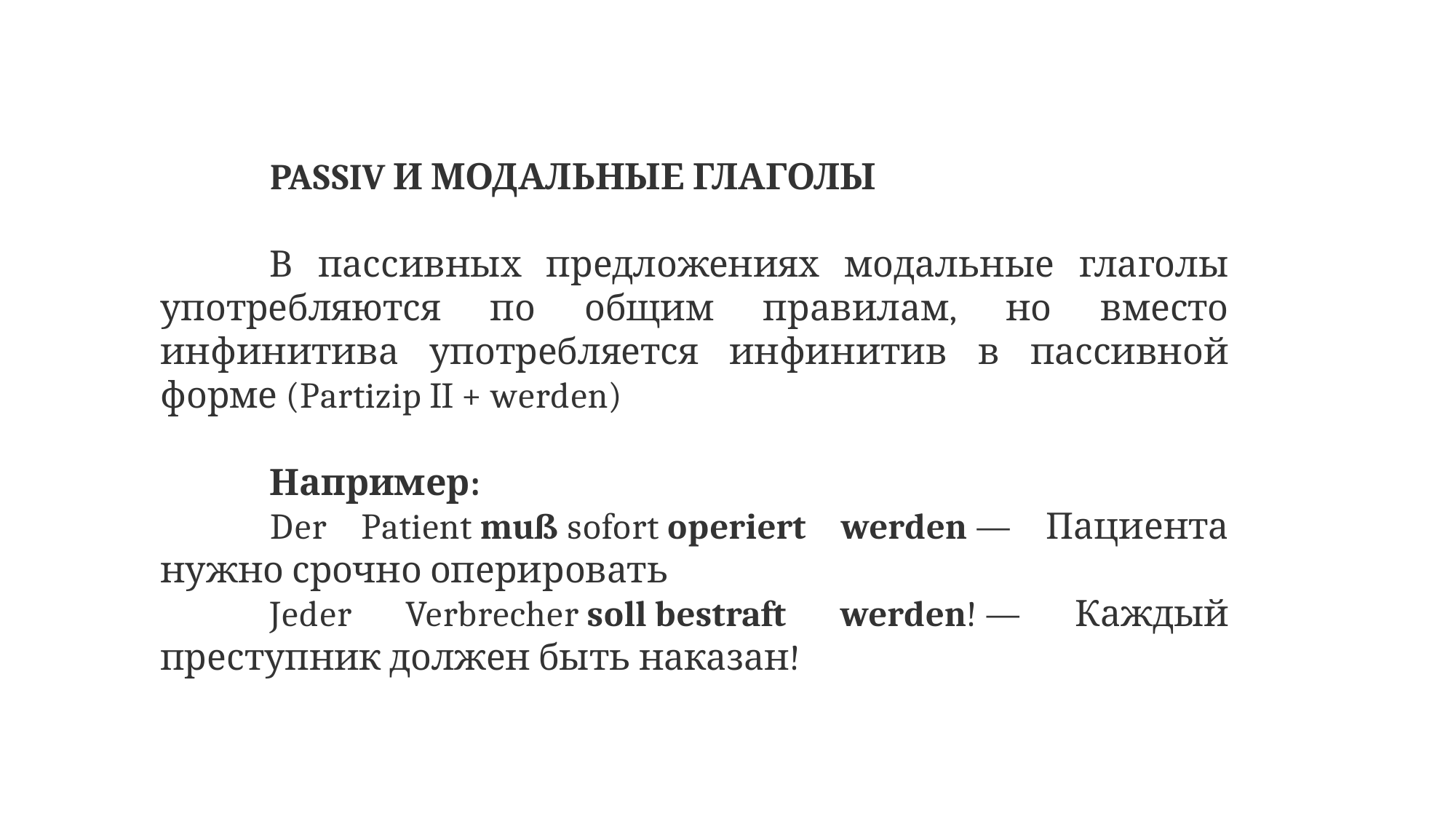

PASSIV И МОДАЛЬНЫЕ ГЛАГОЛЫ

	В пассивных предложениях модальные глаголы употребляются по общим правилам, но вместо инфинитива употребляется инфинитив в пассивной форме (Partizip II + werden)

	Например:
	Der Patient muß sofort operiert werden — Пациента нужно срочно оперировать
	Jeder Verbrecher soll bestraft werden! — Каждый преступник должен быть наказан!